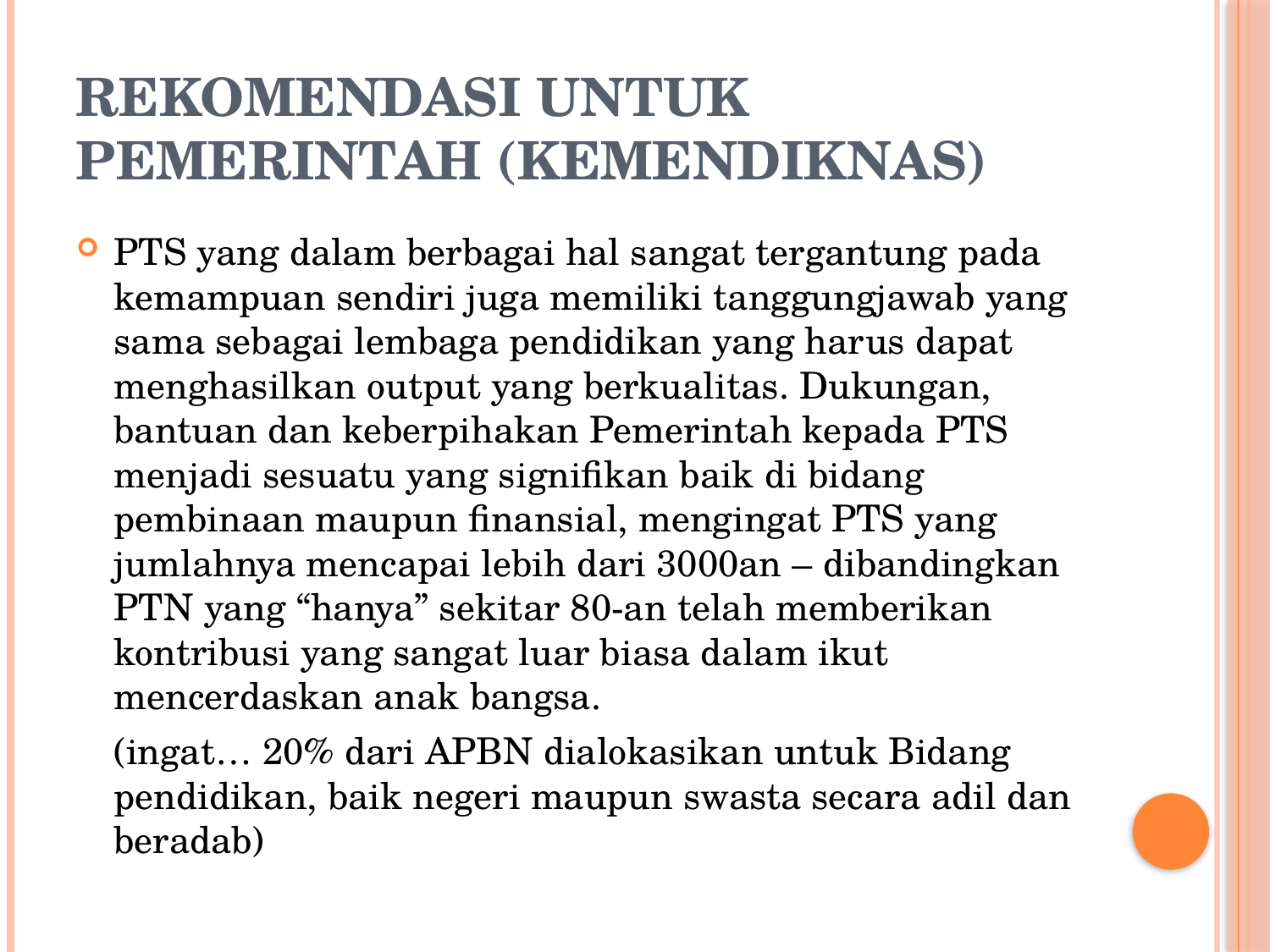

# REKOMENDASI UNTUK PEMERINTAH (KEMENDIKNAS)
PTS yang dalam berbagai hal sangat tergantung pada kemampuan sendiri juga memiliki tanggungjawab yang sama sebagai lembaga pendidikan yang harus dapat menghasilkan output yang berkualitas. Dukungan, bantuan dan keberpihakan Pemerintah kepada PTS menjadi sesuatu yang signifikan baik di bidang pembinaan maupun finansial, mengingat PTS yang jumlahnya mencapai lebih dari 3000an – dibandingkan PTN yang “hanya” sekitar 80-an telah memberikan kontribusi yang sangat luar biasa dalam ikut mencerdaskan anak bangsa.
	(ingat… 20% dari APBN dialokasikan untuk Bidang pendidikan, baik negeri maupun swasta secara adil dan beradab)